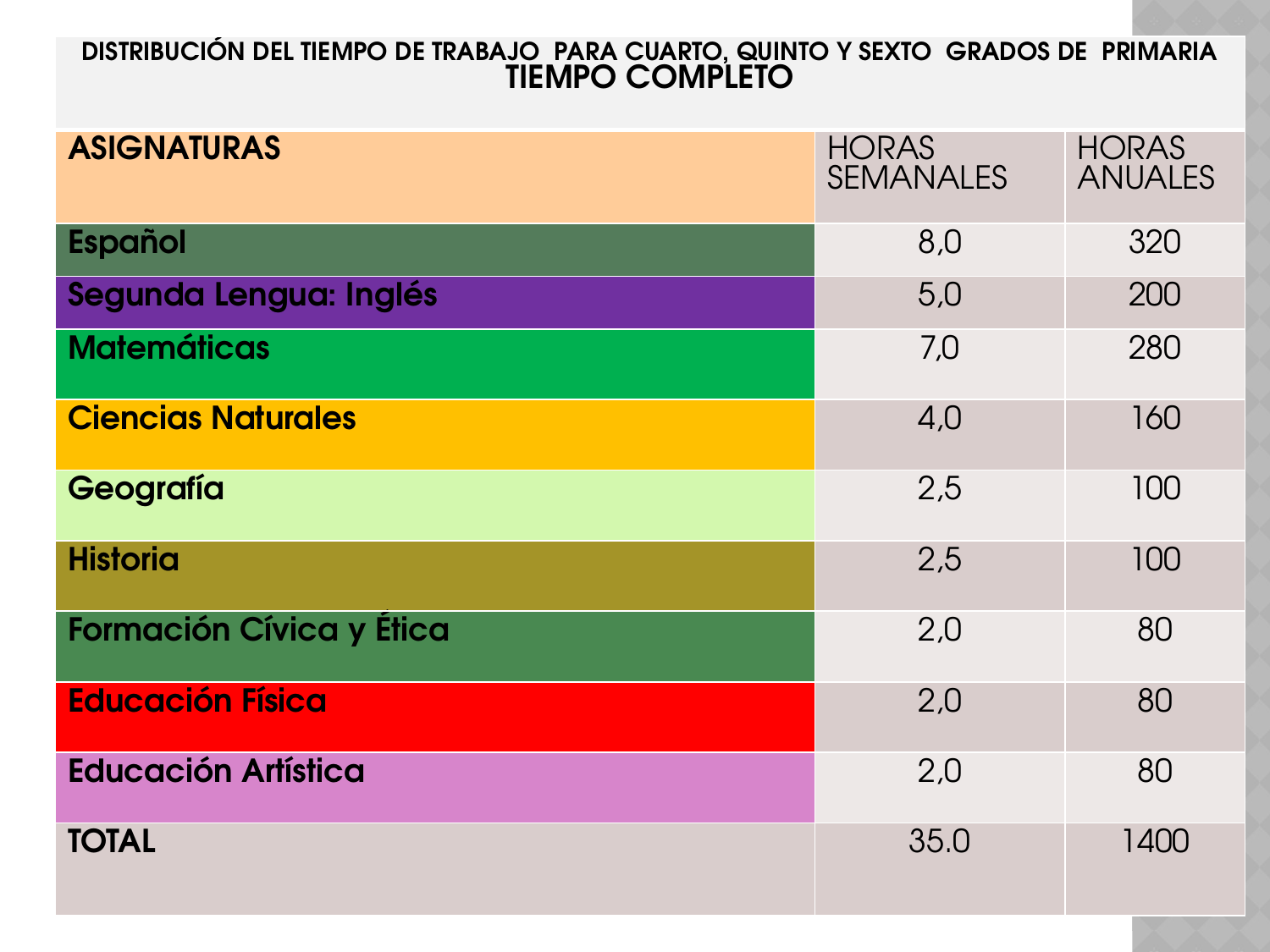

| DISTRIBUCIÓN DEL TIEMPO DE TRABAJO PARA CUARTO, QUINTO Y SEXTO GRADOS DE PRIMARIA TIEMPO COMPLETO |  |  |
| --- | --- | --- |
| ASIGNATURAS | HORAS SEMANALES | HORAS ANUALES |
| Español | 8,0 | 320 |
| Segunda Lengua: Inglés | 5,0 | 200 |
| Matemáticas | 7,0 | 280 |
| Ciencias Naturales | 4,0 | 160 |
| Geografía | 2,5 | 100 |
| Historia | 2,5 | 100 |
| Formación Cívica y Ética | 2,0 | 80 |
| Educación Física | 2,0 | 80 |
| Educación Artística | 2,0 | 80 |
| TOTAL | 35.0 | 1400 |